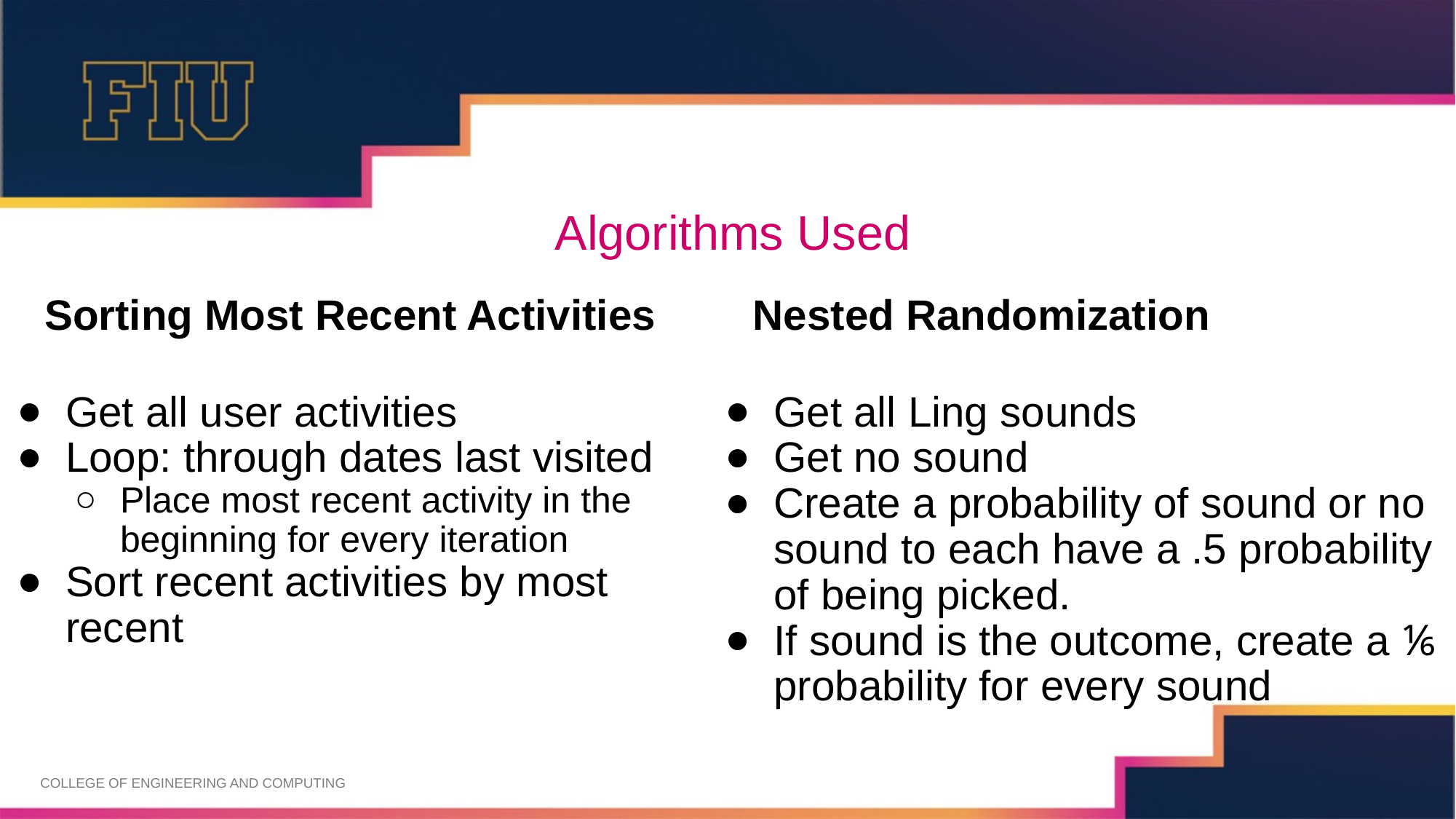

# Algorithms Used

Sorting Most Recent Activities
Get all user activities
Loop: through dates last visited
Place most recent activity in the beginning for every iteration
Sort recent activities by most recent
Nested Randomization
Get all Ling sounds
Get no sound
Create a probability of sound or no sound to each have a .5 probability of being picked.
If sound is the outcome, create a ⅙ probability for every sound